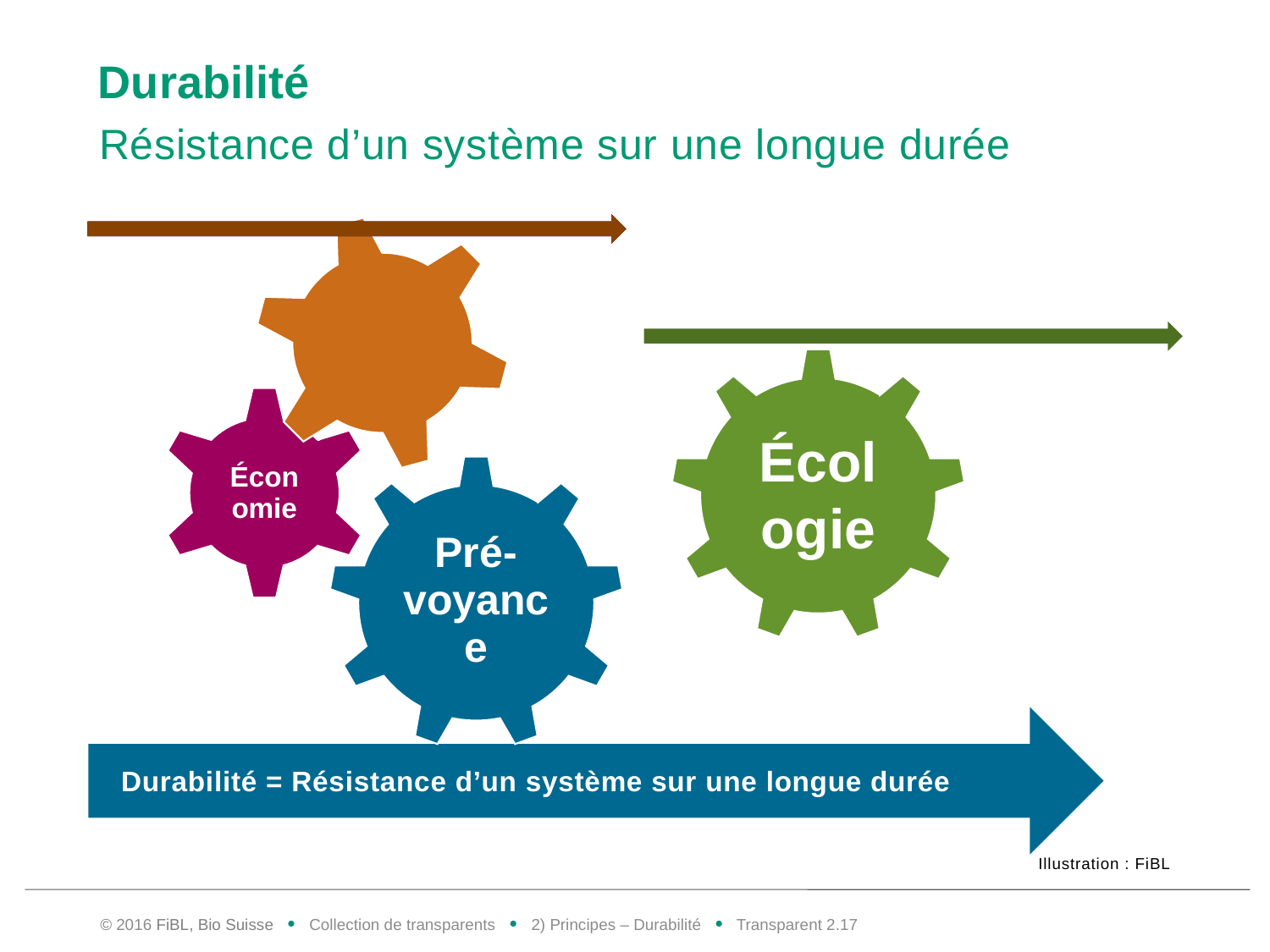

# Durabilité
Résistance d’un système sur une longue durée
Pré-voyance
Économie
Social
Écologie

Durabilité = Résistance d’un système sur une longue durée

Illustration : FiBL
© 2016 FiBL, Bio Suisse   •   Collection de transparents   •   2) Principes – Durabilité   •   Transparent 2.17